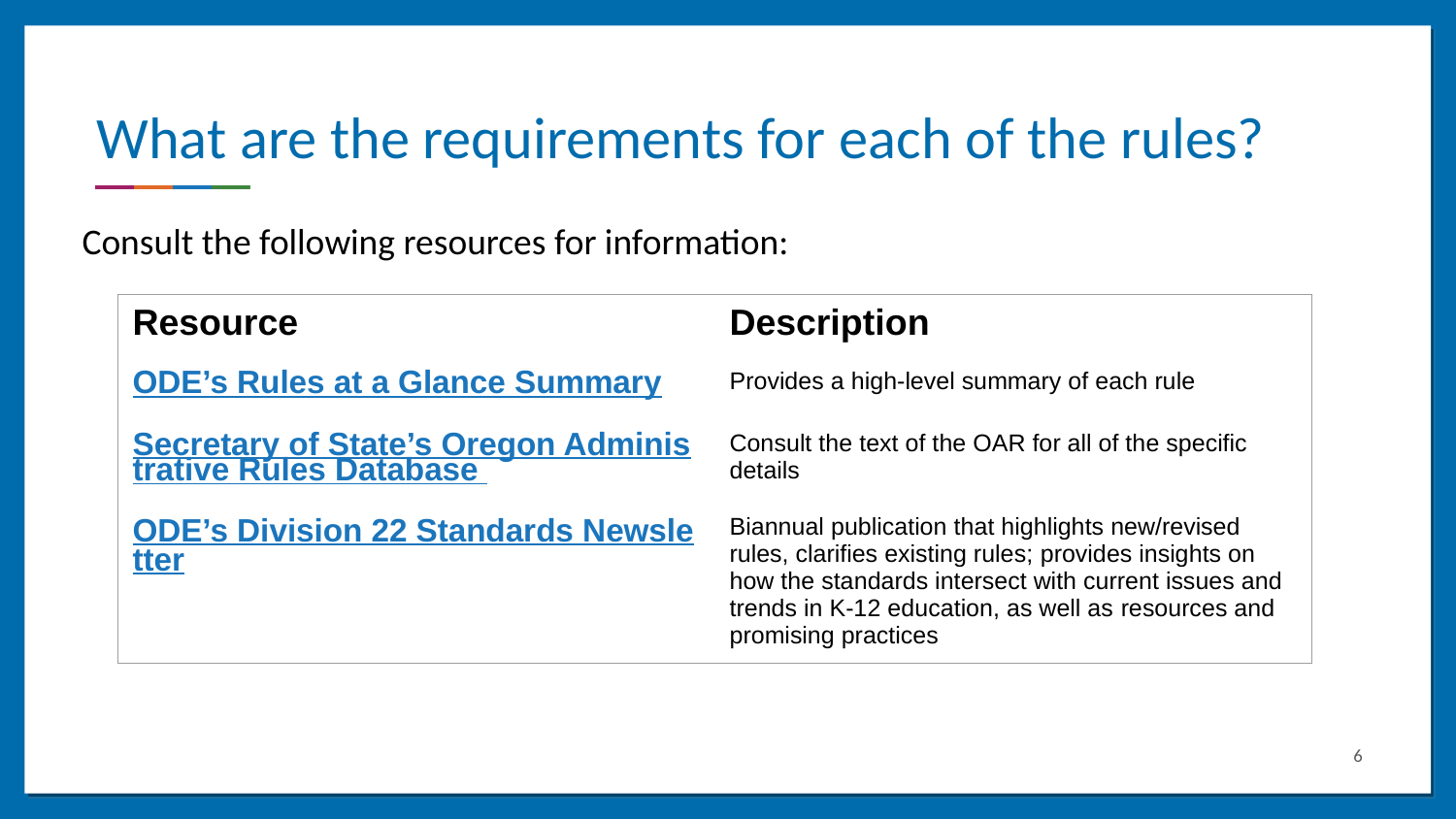

What are the requirements for each of the rules?
Consult the following resources for information:
| Resource | Description |
| --- | --- |
| ODE’s Rules at a Glance Summary | Provides a high-level summary of each rule |
| Secretary of State’s Oregon Administrative Rules Database | Consult the text of the OAR for all of the specific details |
| ODE’s Division 22 Standards Newsletter | Biannual publication that highlights new/revised rules, clarifies existing rules; provides insights on how the standards intersect with current issues and trends in K-12 education, as well as resources and promising practices |
6